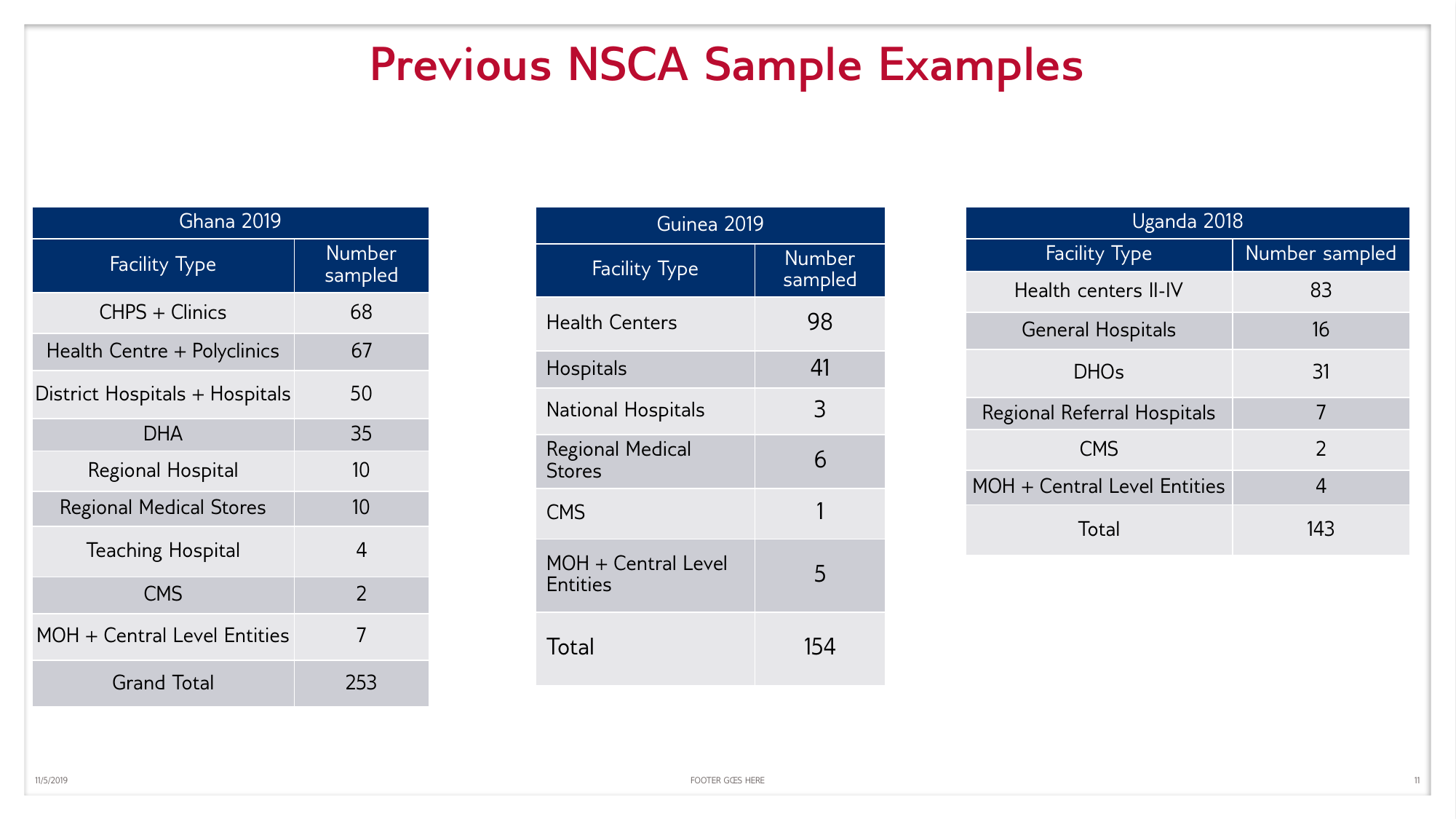

11/5/2019
FOOTER GOES HERE
11
# Previous NSCA Sample Examples
| Ghana 2019 |  |
| --- | --- |
| Facility Type | Number sampled |
| CHPS + Clinics | 68 |
| Health Centre + Polyclinics | 67 |
| District Hospitals + Hospitals | 50 |
| DHA | 35 |
| Regional Hospital | 10 |
| Regional Medical Stores | 10 |
| Teaching Hospital | 4 |
| CMS | 2 |
| MOH + Central Level Entities | 7 |
| Grand Total | 253 |
| Uganda 2018 |  |
| --- | --- |
| Facility Type | Number sampled |
| Health centers II-IV | 83 |
| General Hospitals | 16 |
| DHOs | 31 |
| Regional Referral Hospitals | 7 |
| CMS | 2 |
| MOH + Central Level Entities | 4 |
| Total | 143 |
| Guinea 2019 |  |
| --- | --- |
| Facility Type | Number sampled |
| Health Centers | 98 |
| Hospitals | 41 |
| National Hospitals | 3 |
| Regional Medical Stores | 6 |
| CMS | 1 |
| MOH + Central Level Entities | 5 |
| Total | 154 |